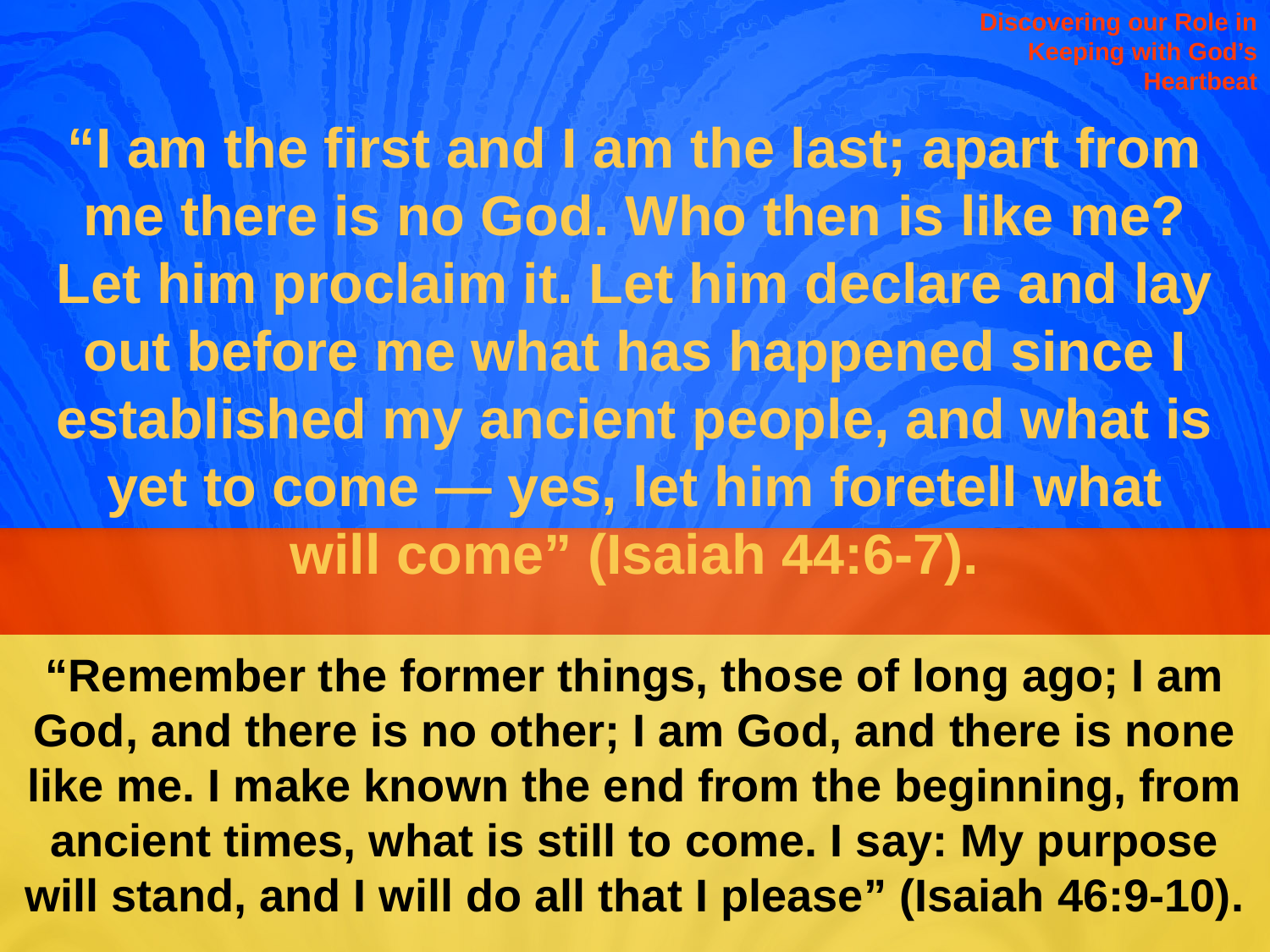

Discovering our Role in Keeping with God’s Heartbeat
“I am the first and I am the last; apart from me there is no God. Who then is like me? Let him proclaim it. Let him declare and lay out before me what has happened since I established my ancient people, and what is yet to come — yes, let him foretell what will come” (Isaiah 44:6-7).
“Remember the former things, those of long ago; I am God, and there is no other; I am God, and there is none like me. I make known the end from the beginning, from ancient times, what is still to come. I say: My purpose will stand, and I will do all that I please” (Isaiah 46:9-10).